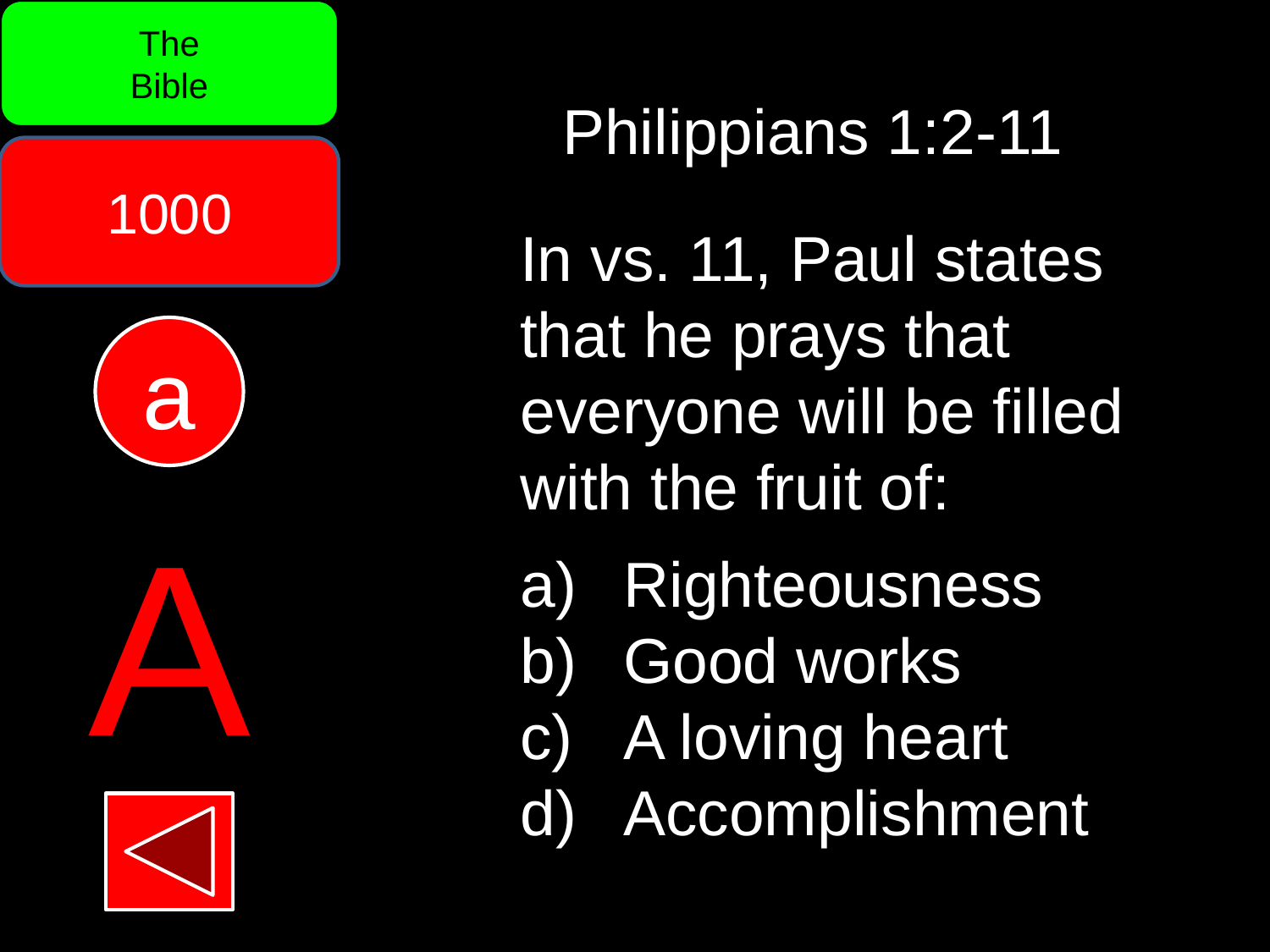

The
Bible
Philippians 1:2-11
1000
In vs. 11, Paul states
that he prays that
everyone will be filled
with the fruit of:

Righteousness
Good works
A loving heart
Accomplishment
a
A